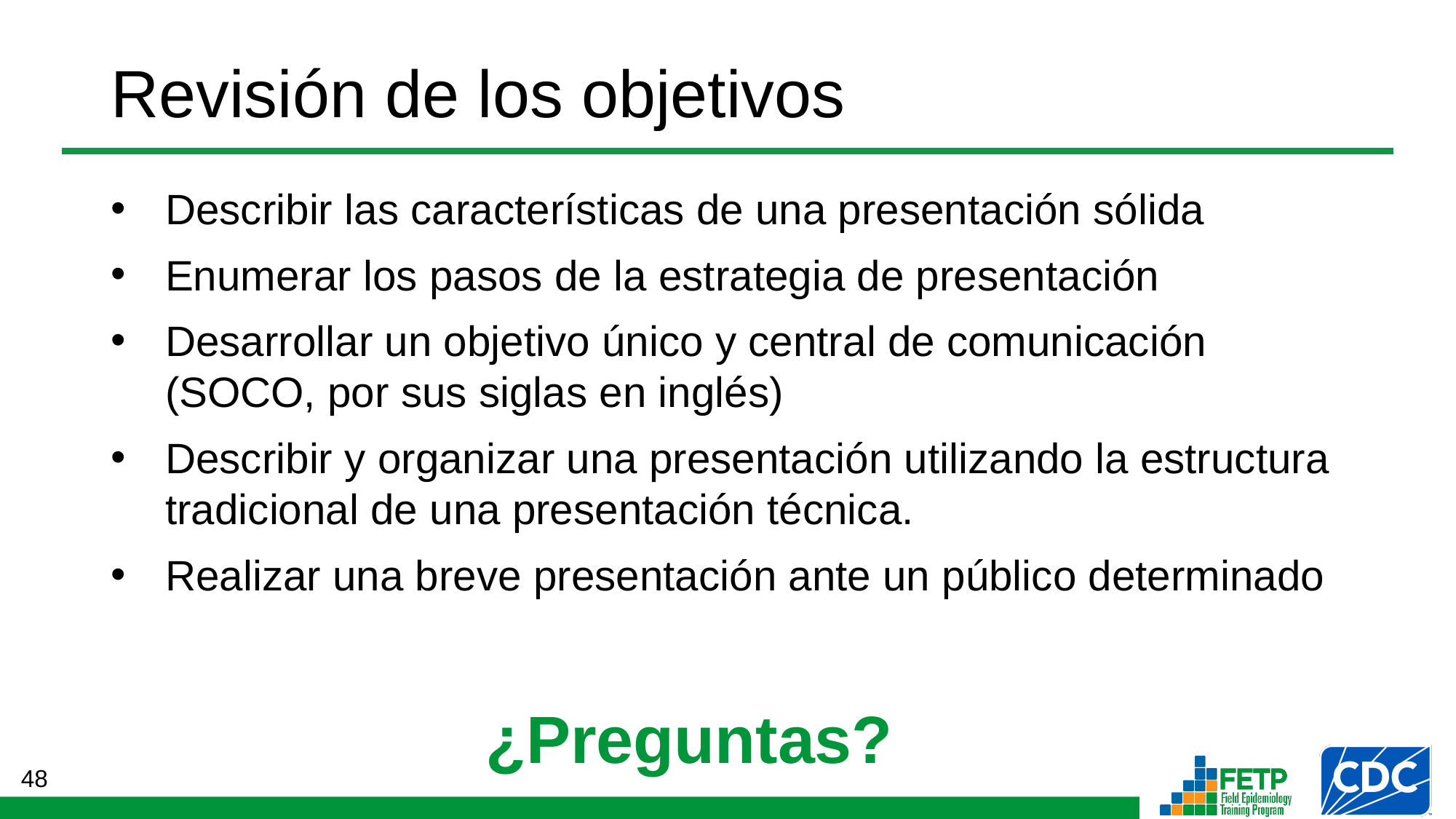

# Revisión de los objetivos
Describir las características de una presentación sólida
Enumerar los pasos de la estrategia de presentación
Desarrollar un objetivo único y central de comunicación (SOCO, por sus siglas en inglés)
Describir y organizar una presentación utilizando la estructura tradicional de una presentación técnica.
Realizar una breve presentación ante un público determinado

¿Preguntas?